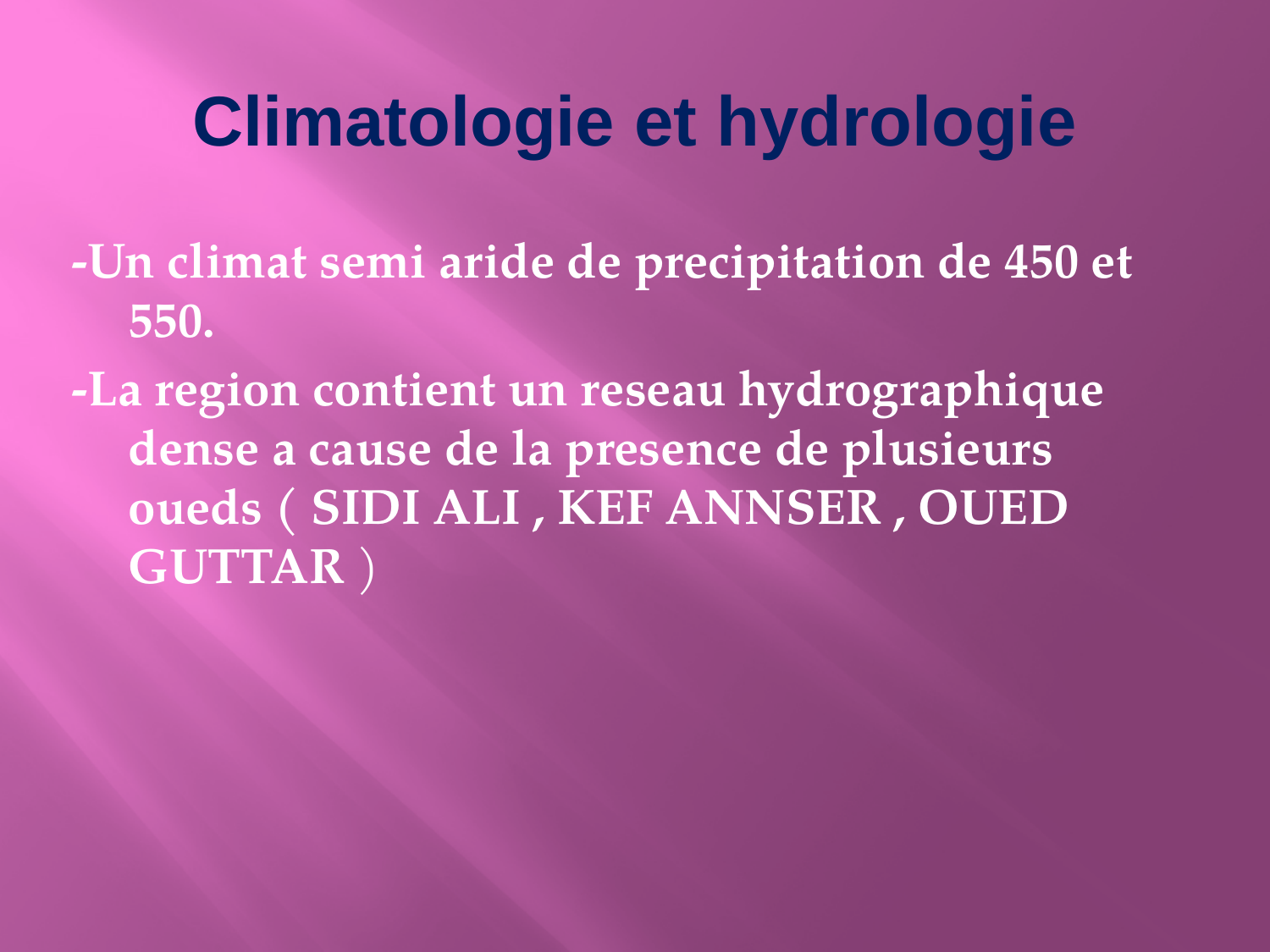

# Climatologie et hydrologie
-Un climat semi aride de precipitation de 450 et 550.
-La region contient un reseau hydrographique dense a cause de la presence de plusieurs oueds ( SIDI ALI , KEF ANNSER , OUED GUTTAR )